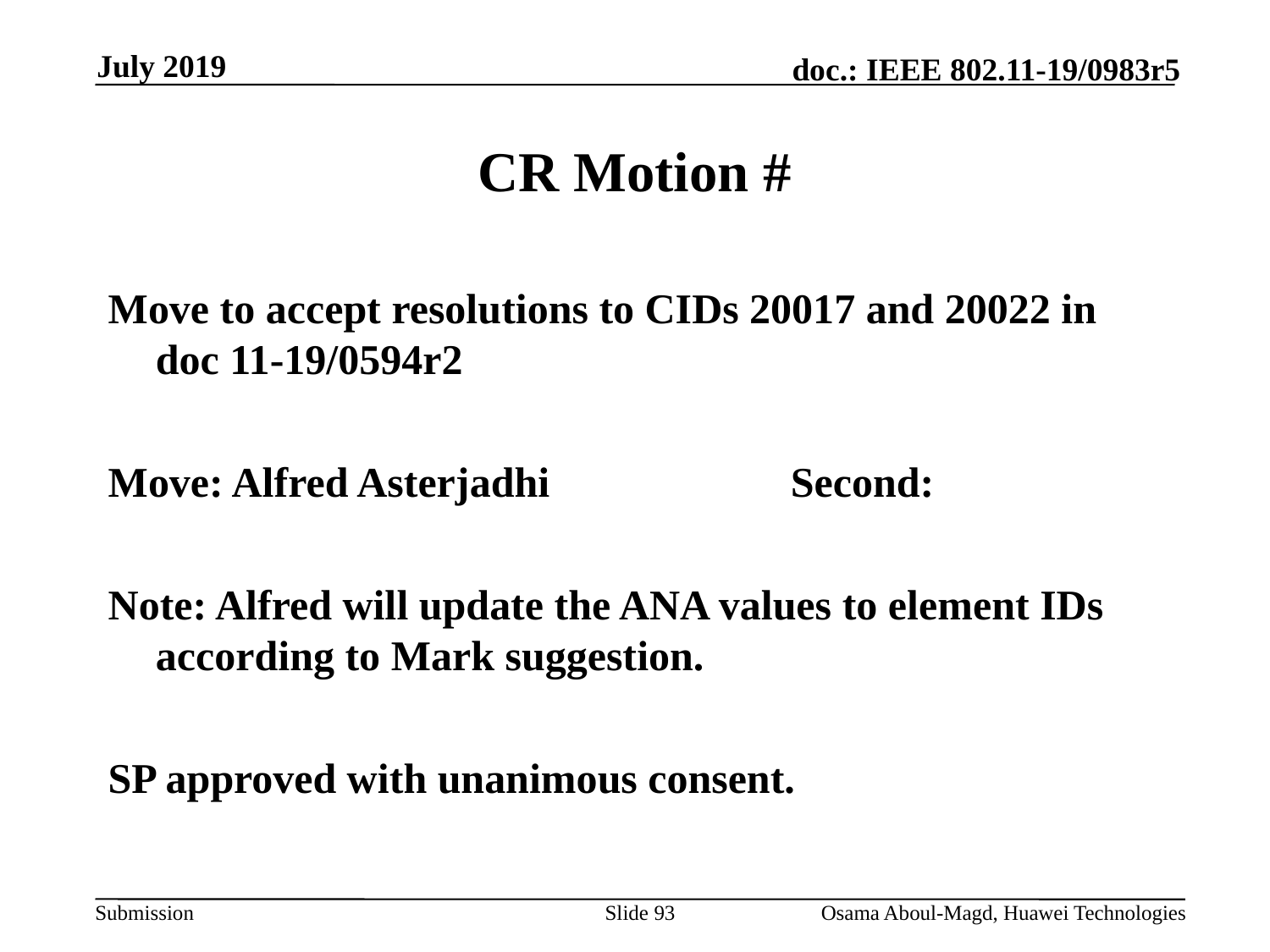

July 2019
# CR Motion #
Move to accept resolutions to CIDs 20017 and 20022 in doc 11-19/0594r2

Move: Alfred Asterjadhi		Second:

Note: Alfred will update the ANA values to element IDs according to Mark suggestion.

SP approved with unanimous consent.

Slide 93
Osama Aboul-Magd, Huawei Technologies